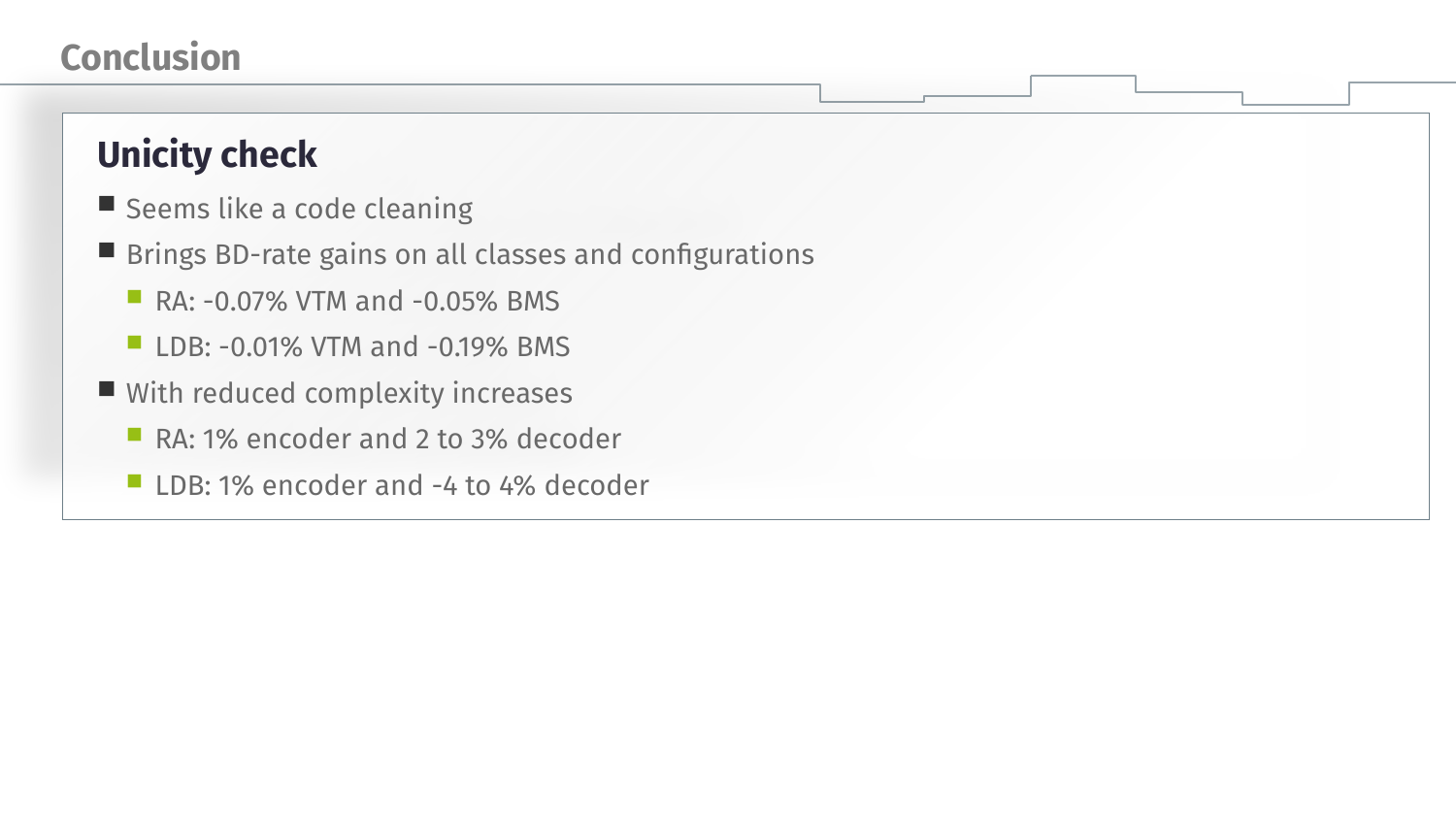

# Conclusion
Unicity check
Seems like a code cleaning
Brings BD-rate gains on all classes and configurations
RA: -0.07% VTM and -0.05% BMS
LDB: -0.01% VTM and -0.19% BMS
With reduced complexity increases
RA: 1% encoder and 2 to 3% decoder
LDB: 1% encoder and -4 to 4% decoder